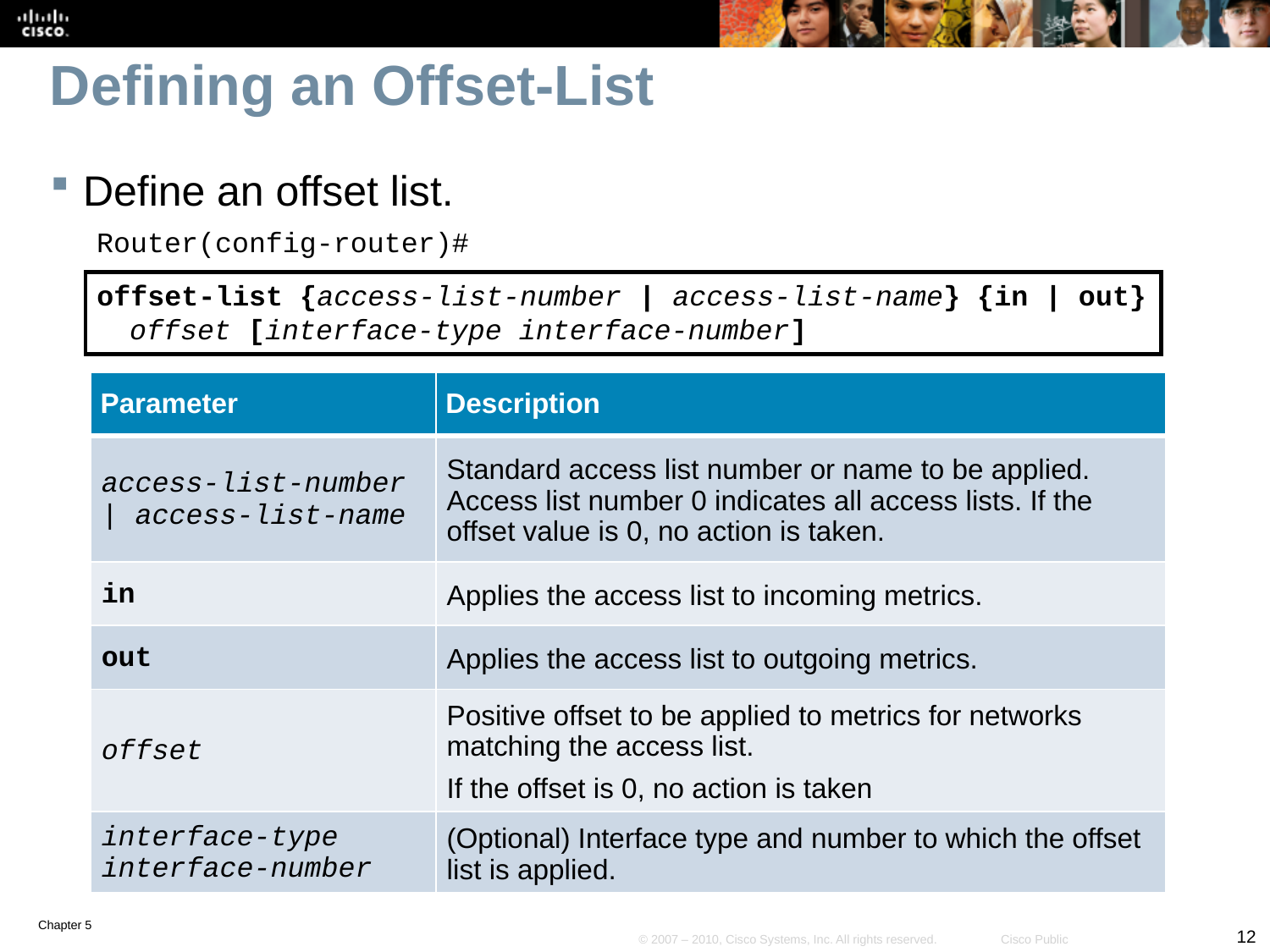

# Defining an Offset-List
Define an offset list.
Router(config-router)#
offset-list {access-list-number | access-list-name} {in | out} offset [interface-type interface-number]
| Parameter | Description |
| --- | --- |
| access-list-number | access-list-name | Standard access list number or name to be applied. Access list number 0 indicates all access lists. If the offset value is 0, no action is taken. |
| in | Applies the access list to incoming metrics. |
| out | Applies the access list to outgoing metrics. |
| offset | Positive offset to be applied to metrics for networks matching the access list. If the offset is 0, no action is taken |
| interface-type interface-number | (Optional) Interface type and number to which the offset list is applied. |